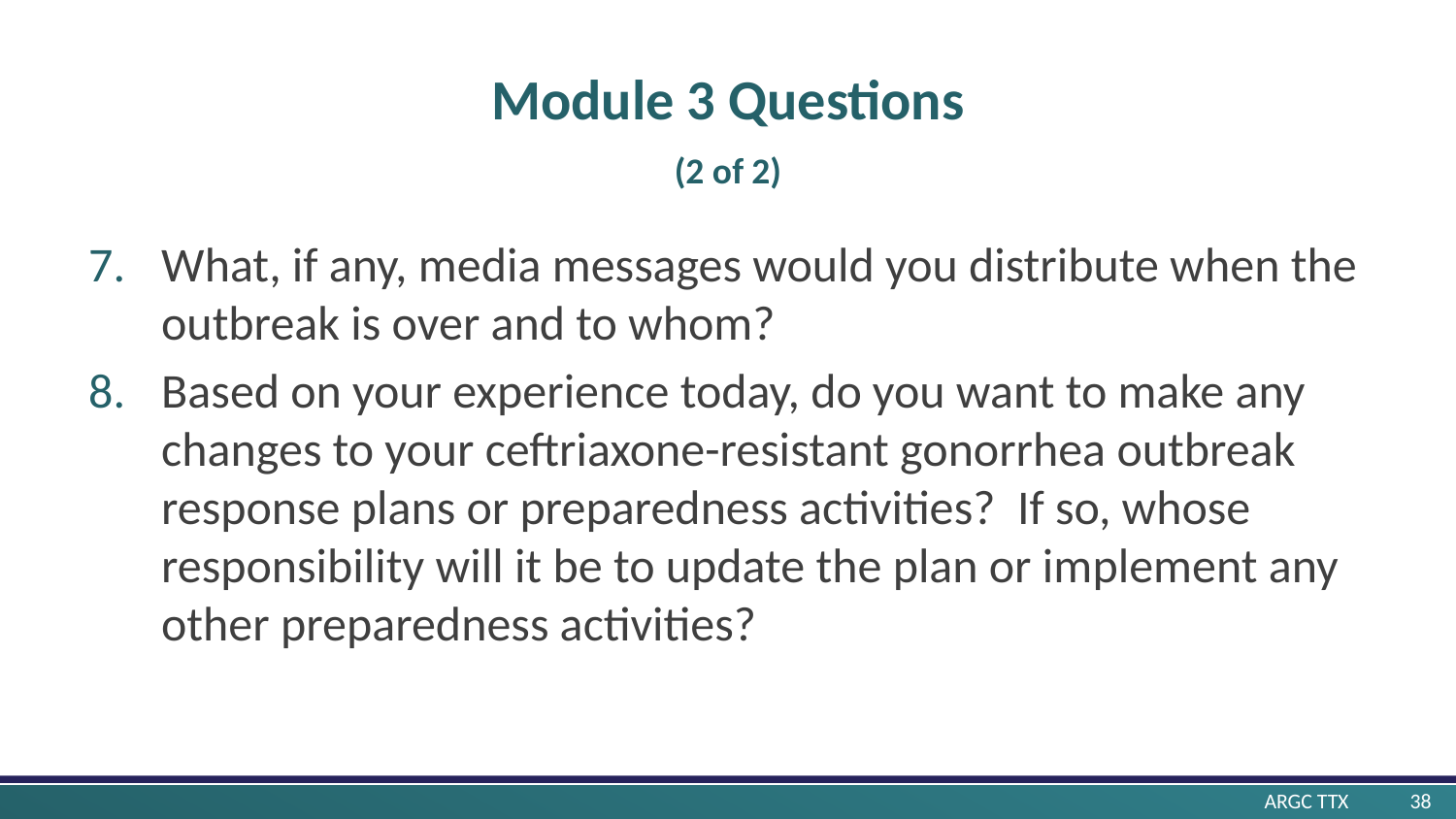

# Module 3 Questions (2 of 2)
What, if any, media messages would you distribute when the outbreak is over and to whom?
Based on your experience today, do you want to make any changes to your ceftriaxone-resistant gonorrhea outbreak response plans or preparedness activities?  If so, whose responsibility will it be to update the plan or implement any other preparedness activities?
ARGC TTX 	38